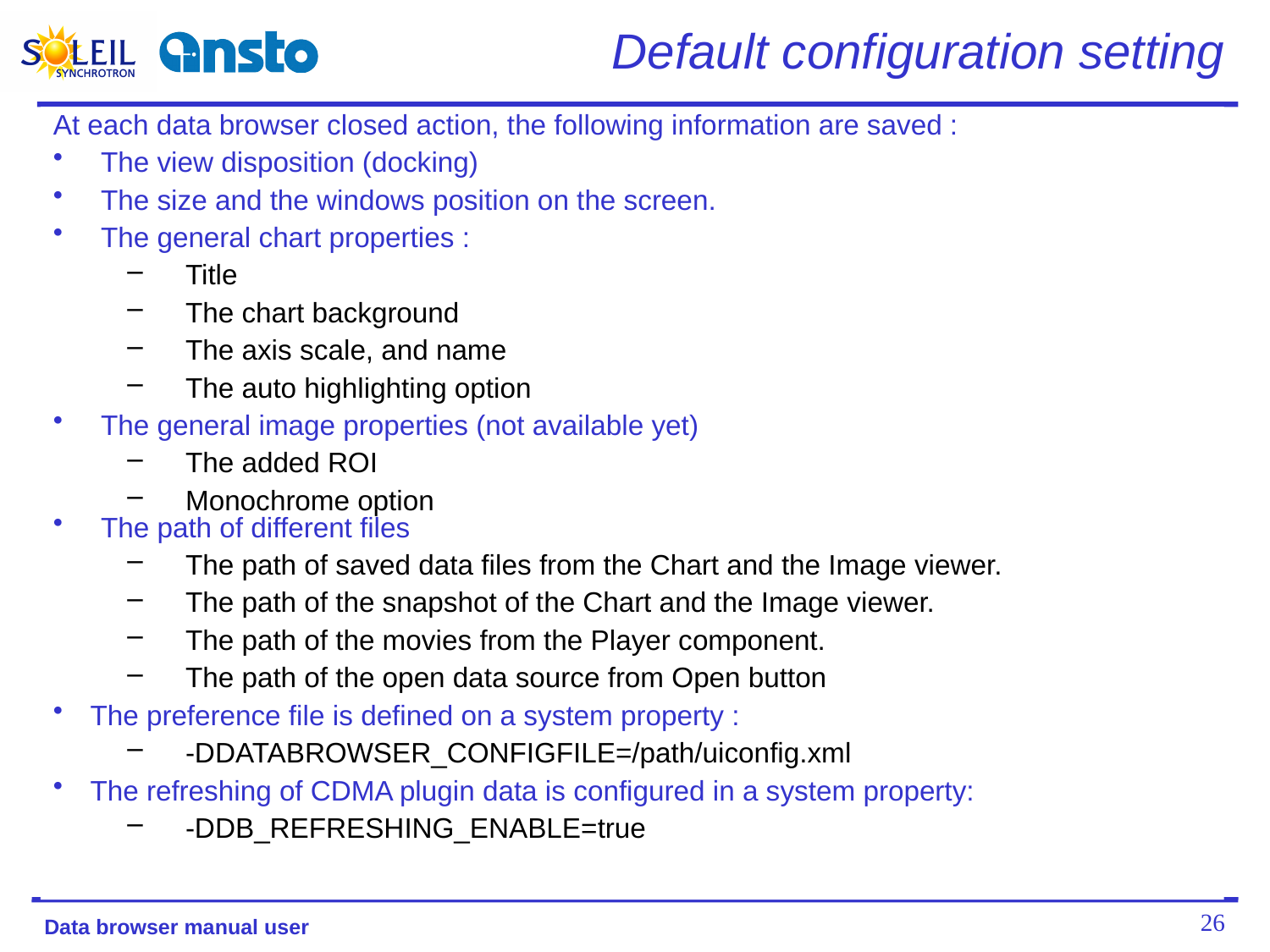

# Default configuration setting
At each data browser closed action, the following information are saved :
The view disposition (docking)
The size and the windows position on the screen.
The general chart properties :
Title
The chart background
The axis scale, and name
The auto highlighting option
The general image properties (not available yet)
The added ROI
Monochrome option
The path of different files
The path of saved data files from the Chart and the Image viewer.
The path of the snapshot of the Chart and the Image viewer.
The path of the movies from the Player component.
The path of the open data source from Open button
The preference file is defined on a system property :
-DDATABROWSER_CONFIGFILE=/path/uiconfig.xml
The refreshing of CDMA plugin data is configured in a system property:
-DDB_REFRESHING_ENABLE=true

26